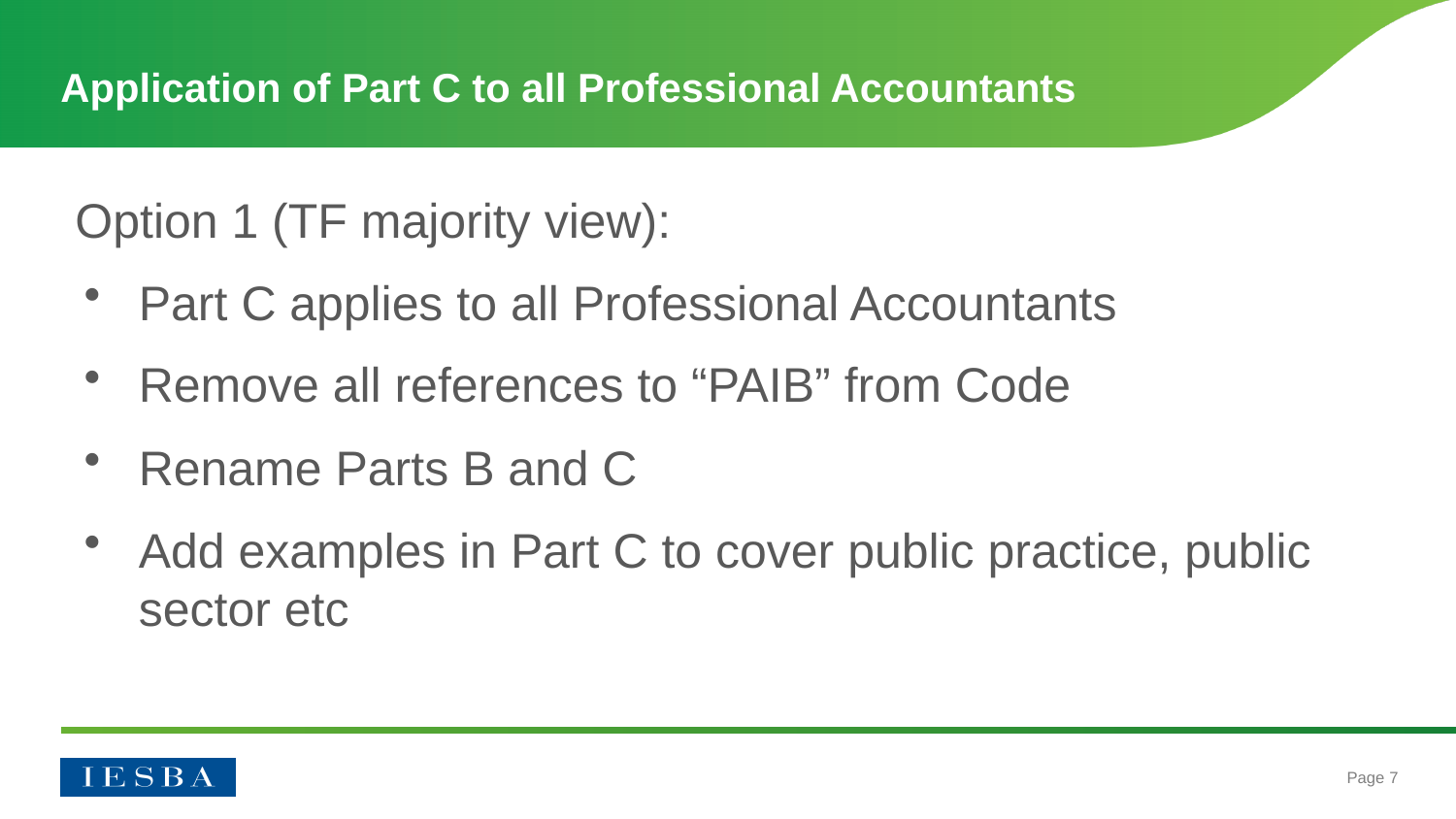

# Application of Part C to all Professional Accountants
Option 1 (TF majority view):
Part C applies to all Professional Accountants
Remove all references to “PAIB” from Code
Rename Parts B and C
Add examples in Part C to cover public practice, public sector etc